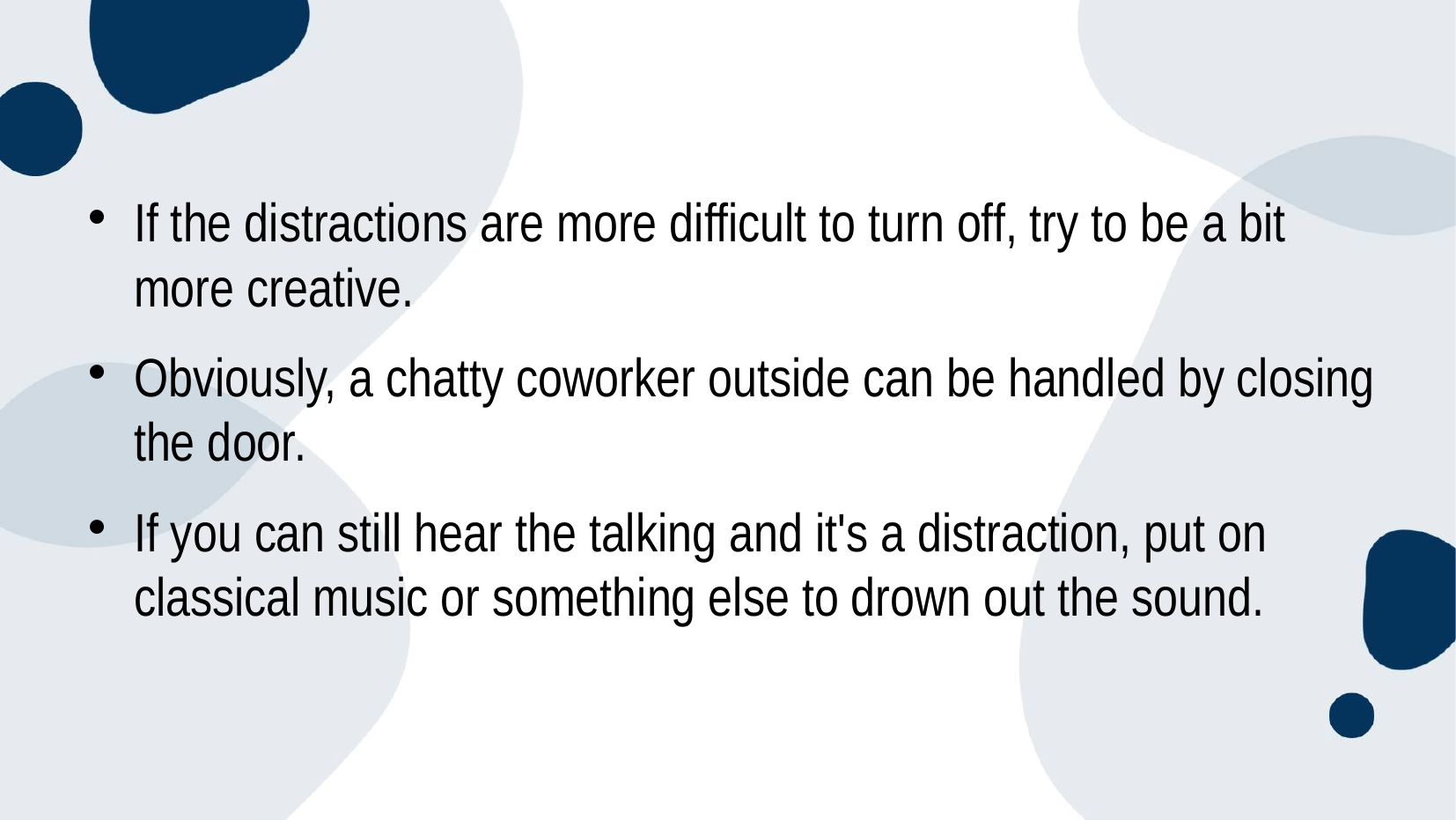

If the distractions are more difficult to turn off, try to be a bit more creative.
Obviously, a chatty coworker outside can be handled by closing the door.
If you can still hear the talking and it's a distraction, put on classical music or something else to drown out the sound.